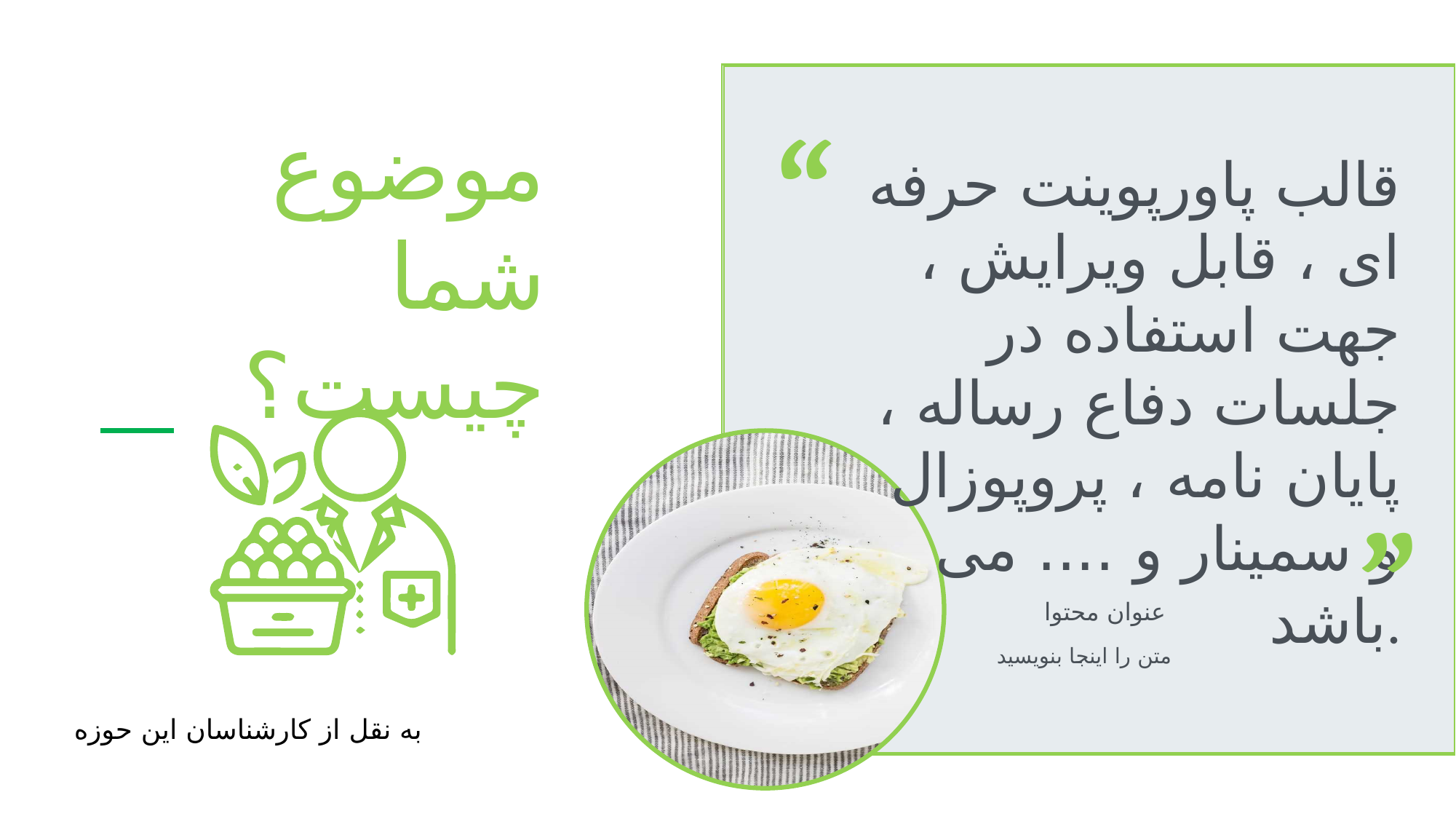

“
موضوع شما چیست؟
قالب پاورپوينت حرفه ای ، قابل ویرایش ، جهت استفاده در جلسات دفاع رساله ، پایان نامه ، پروپوزال و سمینار و .... می باشد.

”
عنوان محتوا
متن را اینجا بنویسید
به نقل از کارشناسان این حوزه